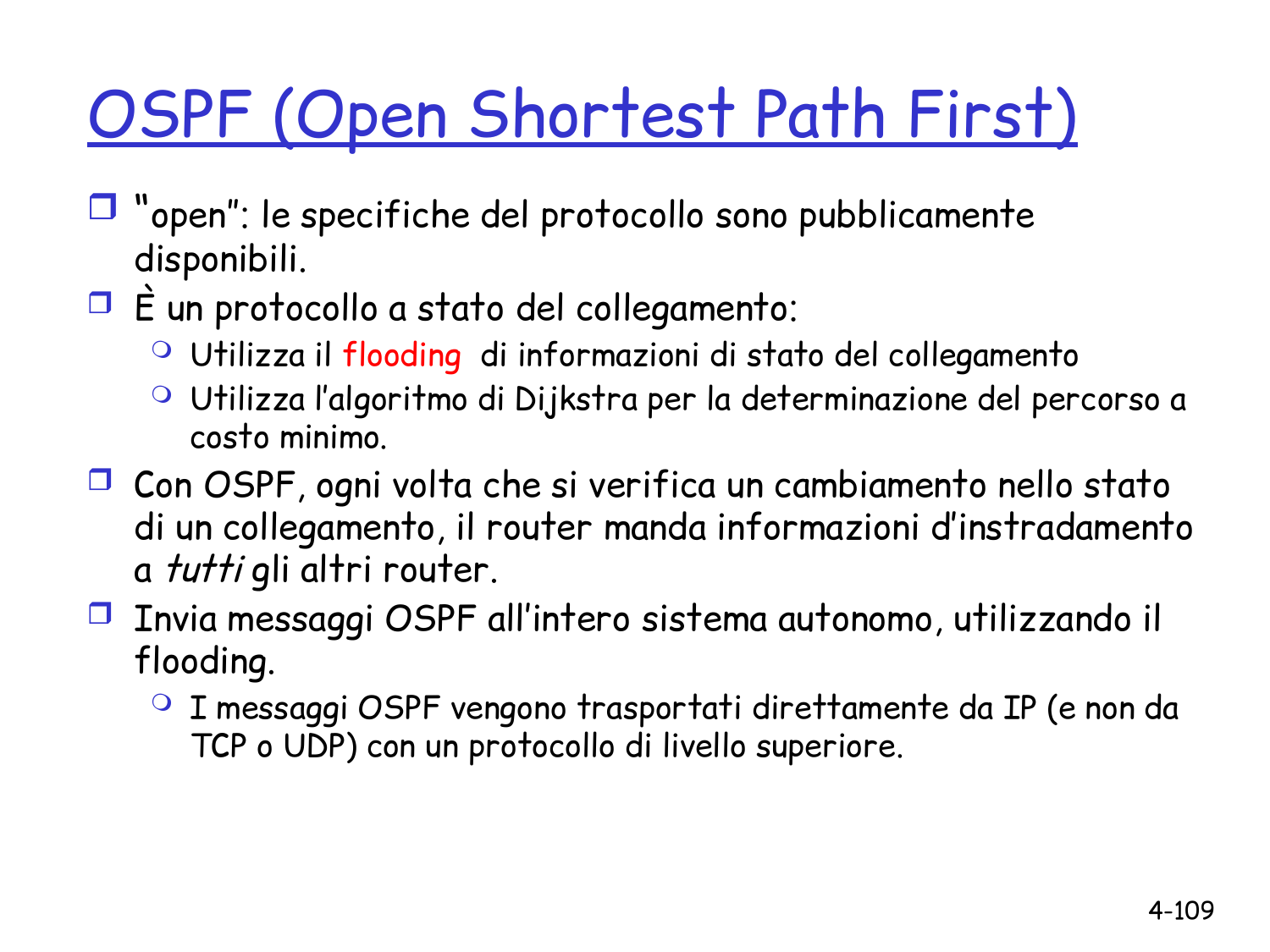

# OSPF (Open Shortest Path First)
“open”: le specifiche del protocollo sono pubblicamente disponibili.
È un protocollo a stato del collegamento:
Utilizza il flooding  di informazioni di stato del collegamento
Utilizza l’algoritmo di Dijkstra per la determinazione del percorso a costo minimo.
Con OSPF, ogni volta che si verifica un cambiamento nello stato di un collegamento, il router manda informazioni d’instradamento a tutti gli altri router.
Invia messaggi OSPF all’intero sistema autonomo, utilizzando il flooding.
I messaggi OSPF vengono trasportati direttamente da IP (e non da TCP o UDP) con un protocollo di livello superiore.
4-109